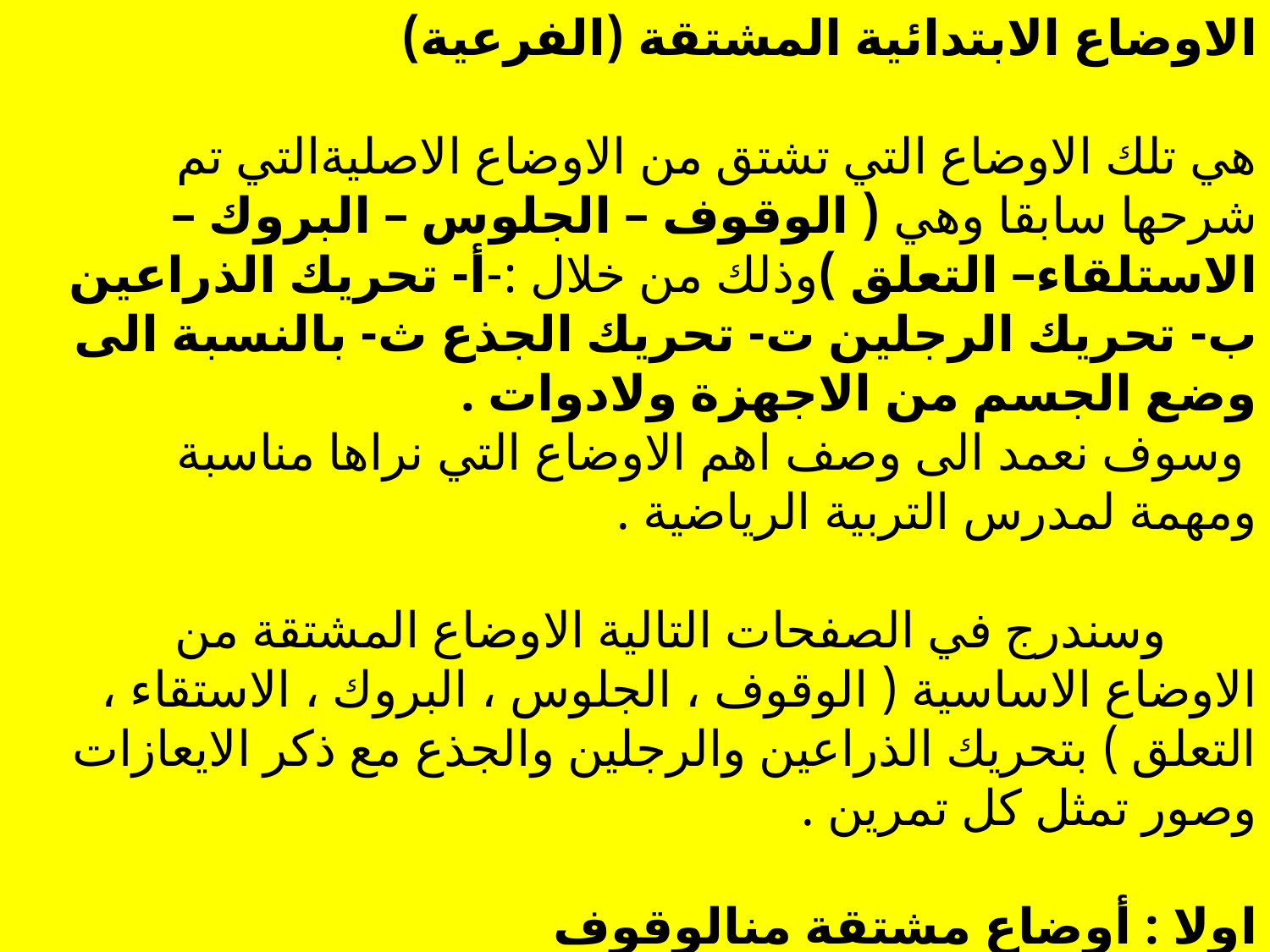

الاوضاع الابتدائية المشتقة (الفرعية)

هي تلك الاوضاع التي تشتق من الاوضاع الاصليةالتي تم شرحها سابقا وهي ( الوقوف – الجلوس – البروك –الاستلقاء– التعلق )وذلك من خلال :-أ- تحريك الذراعين ب- تحريك الرجلين ت- تحريك الجذع ث- بالنسبة الى وضع الجسم من الاجهزة ولادوات .
 وسوف نعمد الى وصف اهم الاوضاع التي نراها مناسبة ومهمة لمدرس التربية الرياضية .

       وسندرج في الصفحات التالية الاوضاع المشتقة من الاوضاع الاساسية ( الوقوف ، الجلوس ، البروك ، الاستقاء ، التعلق ) بتحريك الذراعين والرجلين والجذع مع ذكر الايعازات وصور تمثل كل تمرين .

اولا : أوضاع مشتقة منالوقوف